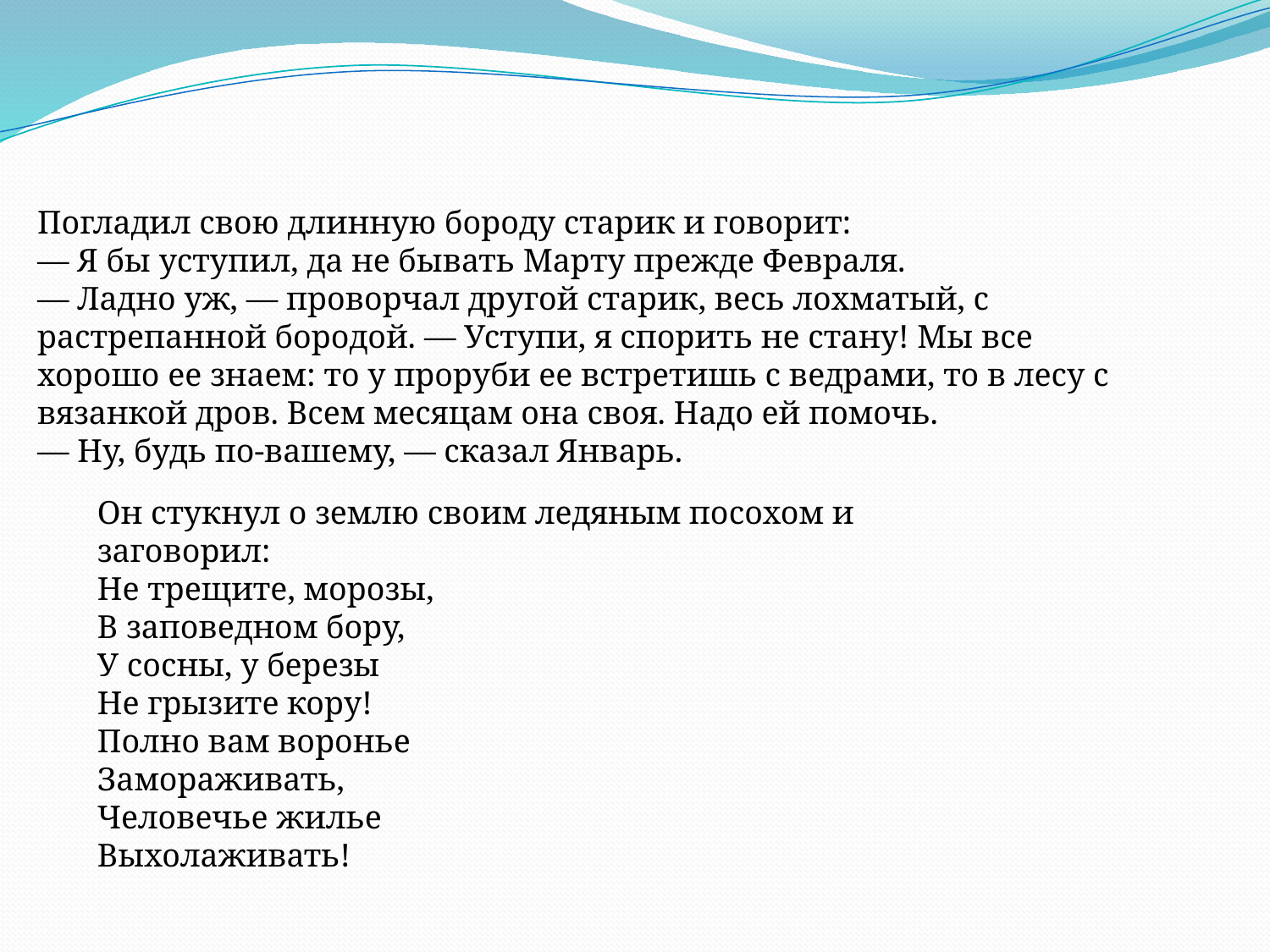

Погладил свою длинную бороду старик и говорит:
— Я бы уступил, да не бывать Марту прежде Февраля.
— Ладно уж, — проворчал другой старик, весь лохматый, с растрепанной бородой. — Уступи, я спорить не стану! Мы все хорошо ее знаем: то у проруби ее встретишь с ведрами, то в лесу с вязанкой дров. Всем месяцам она своя. Надо ей помочь.
— Ну, будь по-вашему, — сказал Январь.
Он стукнул о землю своим ледяным посохом и заговорил:
Не трещите, морозы,
В заповедном бору,
У сосны, у березы
Не грызите кору!
Полно вам воронье
Замораживать,
Человечье жилье
Выхолаживать!